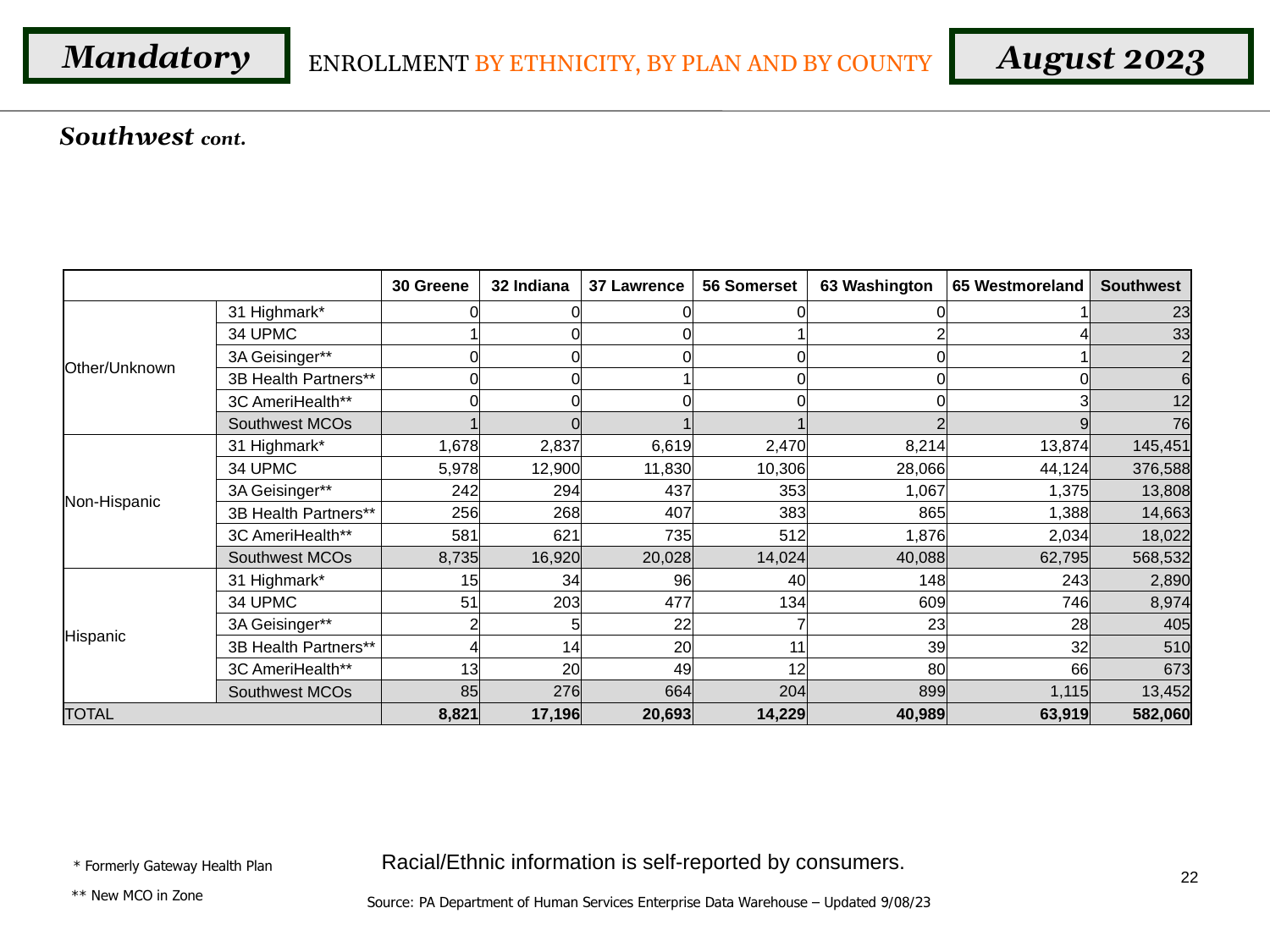

Mandatory
August 2023
ENROLLMENT BY ETHNICITY, BY PLAN AND BY COUNTY

Southwest cont.
|  |  | 30 Greene | 32 Indiana | 37 Lawrence | 56 Somerset | 63 Washington | 65 Westmoreland | Southwest |
| --- | --- | --- | --- | --- | --- | --- | --- | --- |
| Other/Unknown | 31 Highmark\* | 0 | 0 | 0 | 0 | 0 | 1 | 23 |
|  | 34 UPMC | 1 | 0 | 0 | 1 | 2 | 4 | 33 |
|  | 3A Geisinger\*\* | 0 | 0 | 0 | 0 | 0 | 1 | 2 |
|  | 3B Health Partners\*\* | 0 | 0 | 1 | 0 | 0 | 0 | 6 |
|  | 3C AmeriHealth\*\* | 0 | 0 | 0 | 0 | 0 | 3 | 12 |
|  | Southwest MCOs | 1 | 0 | 1 | 1 | 2 | 9 | 76 |
| Non-Hispanic | 31 Highmark\* | 1,678 | 2,837 | 6,619 | 2,470 | 8,214 | 13,874 | 145,451 |
|  | 34 UPMC | 5,978 | 12,900 | 11,830 | 10,306 | 28,066 | 44,124 | 376,588 |
|  | 3A Geisinger\*\* | 242 | 294 | 437 | 353 | 1,067 | 1,375 | 13,808 |
|  | 3B Health Partners\*\* | 256 | 268 | 407 | 383 | 865 | 1,388 | 14,663 |
|  | 3C AmeriHealth\*\* | 581 | 621 | 735 | 512 | 1,876 | 2,034 | 18,022 |
|  | Southwest MCOs | 8,735 | 16,920 | 20,028 | 14,024 | 40,088 | 62,795 | 568,532 |
| Hispanic | 31 Highmark\* | 15 | 34 | 96 | 40 | 148 | 243 | 2,890 |
|  | 34 UPMC | 51 | 203 | 477 | 134 | 609 | 746 | 8,974 |
|  | 3A Geisinger\*\* | 2 | 5 | 22 | 7 | 23 | 28 | 405 |
|  | 3B Health Partners\*\* | 4 | 14 | 20 | 11 | 39 | 32 | 510 |
|  | 3C AmeriHealth\*\* | 13 | 20 | 49 | 12 | 80 | 66 | 673 |
|  | Southwest MCOs | 85 | 276 | 664 | 204 | 899 | 1,115 | 13,452 |
| TOTAL |  | 8,821 | 17,196 | 20,693 | 14,229 | 40,989 | 63,919 | 582,060 |
Racial/Ethnic information is self-reported by consumers.
* Formerly Gateway Health Plan
22
** New MCO in Zone
Source: PA Department of Human Services Enterprise Data Warehouse – Updated 9/08/23